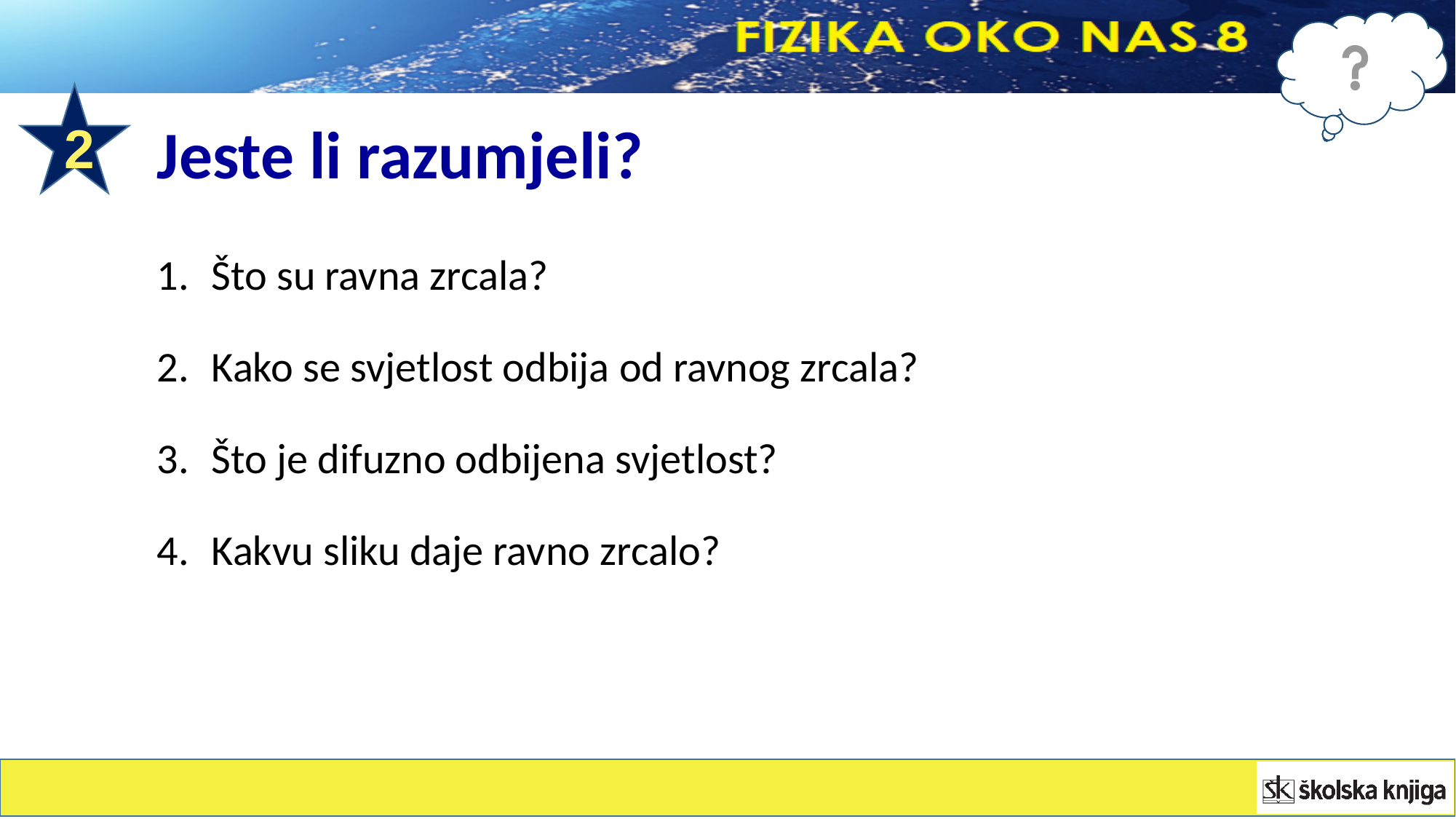

2
Jeste li razumjeli?
Što su ravna zrcala?
Kako se svjetlost odbija od ravnog zrcala?
Što je difuzno odbijena svjetlost?
Kakvu sliku daje ravno zrcalo?